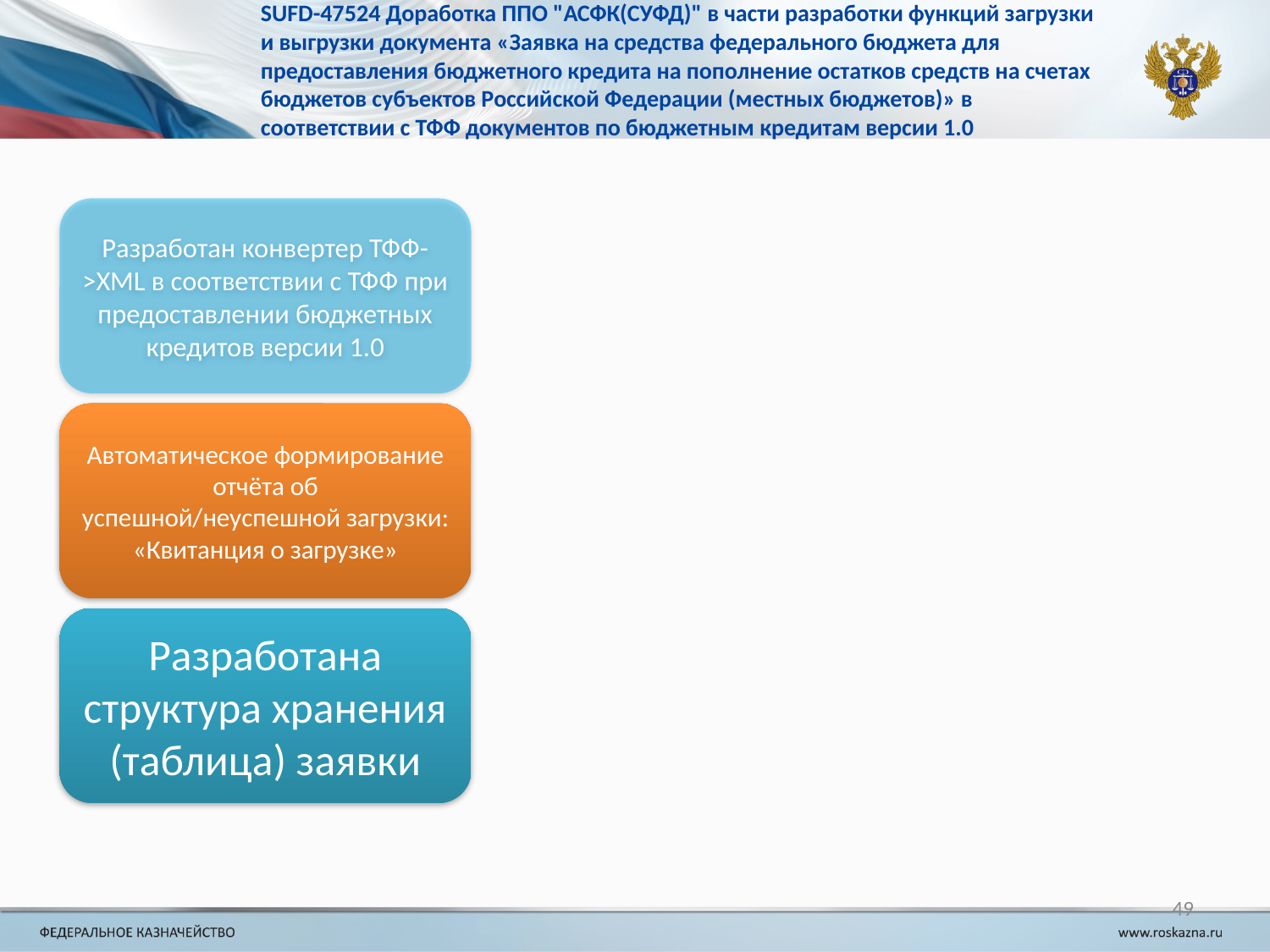

# SUFD-47524 Доработка ППО "АСФК(СУФД)" в части разработки функций загрузки и выгрузки документа «Заявка на средства федерального бюджета для предоставления бюджетного кредита на пополнение остатков средств на счетах бюджетов субъектов Российской Федерации (местных бюджетов)» в соответствии с ТФФ документов по бюджетным кредитам версии 1.0
Разработан конвертер ТФФ->XML в соответствии с ТФФ при предоставлении бюджетных кредитов версии 1.0
Автоматическое формирование отчёта об успешной/неуспешной загрузки: «Квитанция о загрузке»
Разработана структура хранения (таблица) заявки
49